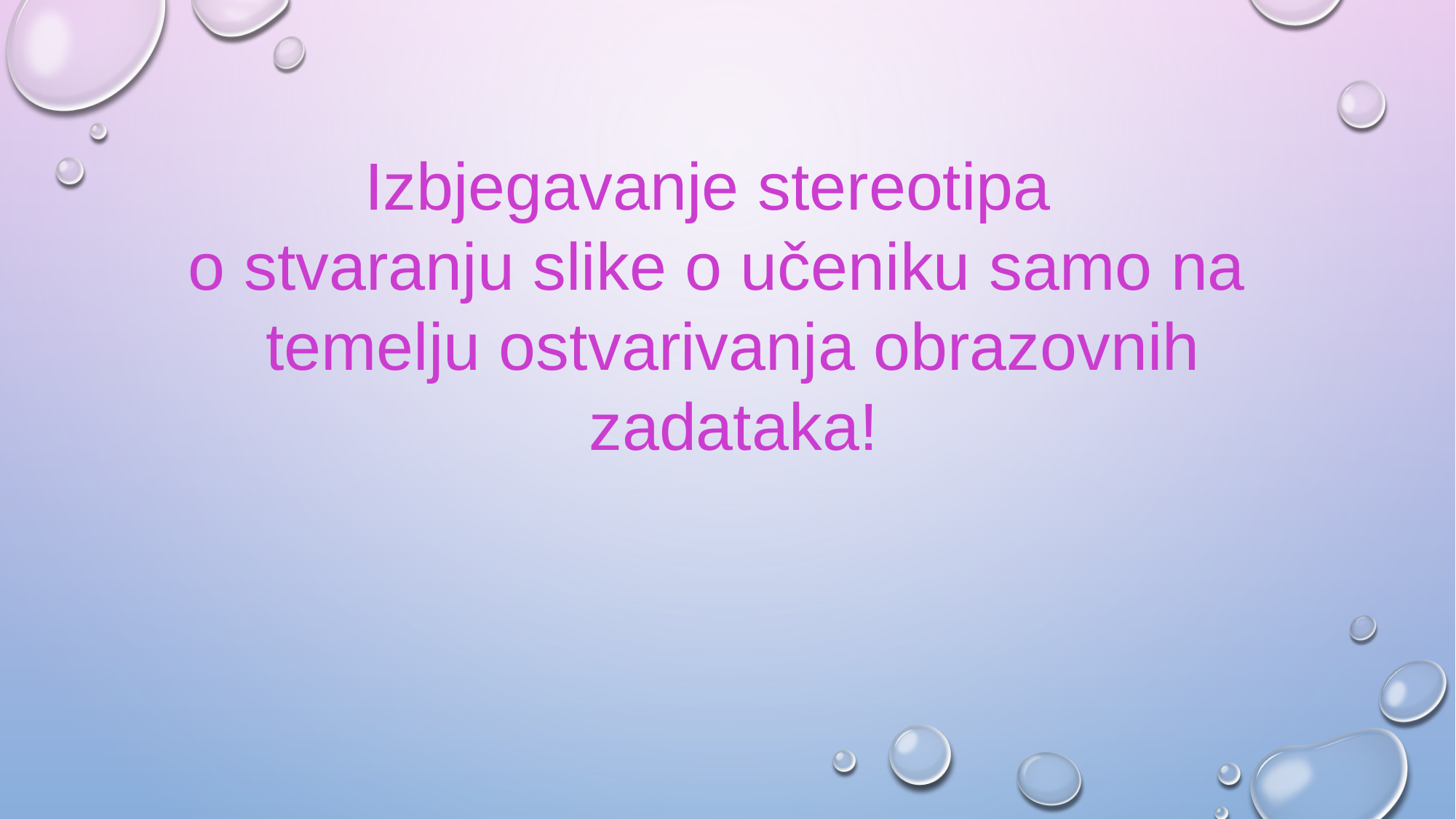

Izbjegavanje stereotipa
o stvaranju slike o učeniku samo na temelju ostvarivanja obrazovnih zadataka!